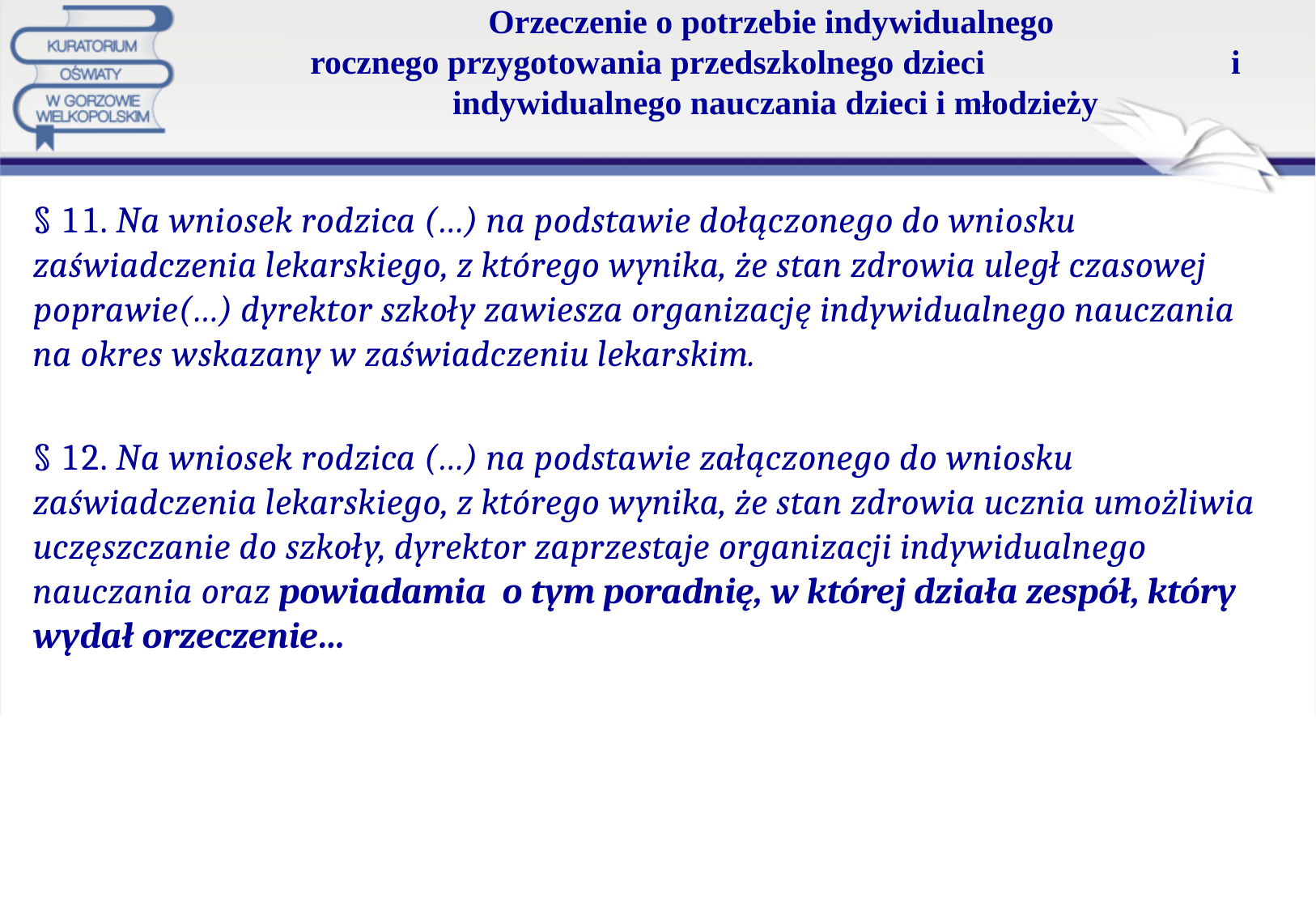

# Orzeczenie o potrzebie indywidualnego rocznego przygotowania przedszkolnego dzieci                             i indywidualnego nauczania dzieci i młodzieży
§ 11. Na wniosek rodzica (…) na podstawie dołączonego do wniosku zaświadczenia lekarskiego, z którego wynika, że stan zdrowia uległ czasowej poprawie(…) dyrektor szkoły zawiesza organizację indywidualnego nauczania na okres wskazany w zaświadczeniu lekarskim.

§ 12. Na wniosek rodzica (…) na podstawie załączonego do wniosku zaświadczenia lekarskiego, z którego wynika, że stan zdrowia ucznia umożliwia uczęszczanie do szkoły, dyrektor zaprzestaje organizacji indywidualnego nauczania oraz powiadamia  o tym poradnię, w której działa zespół, który wydał orzeczenie…